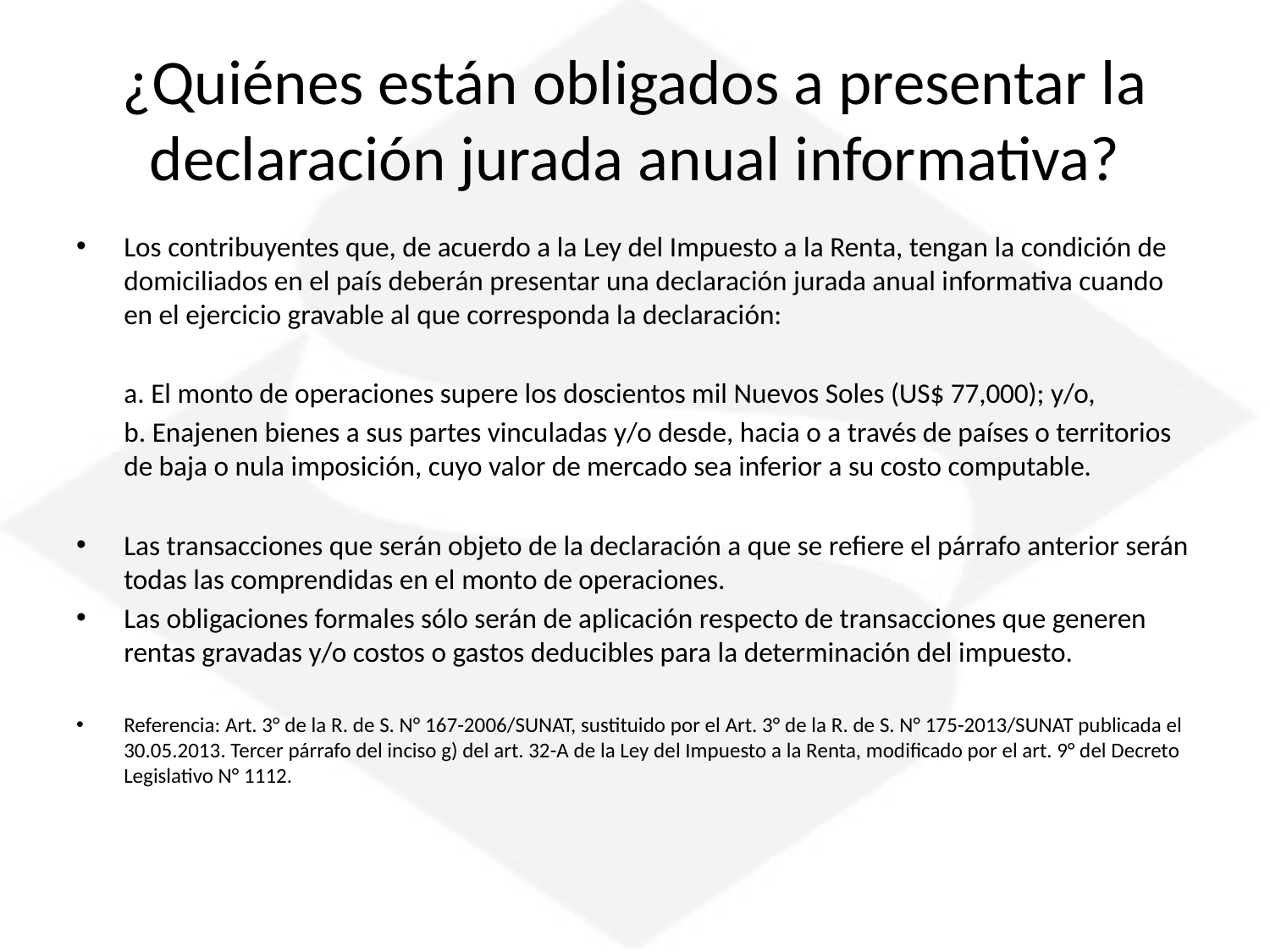

# ¿Quiénes están obligados a presentar la declaración jurada anual informativa?
Los contribuyentes que, de acuerdo a la Ley del Impuesto a la Renta, tengan la condición de domiciliados en el país deberán presentar una declaración jurada anual informativa cuando en el ejercicio gravable al que corresponda la declaración:

	a. El monto de operaciones supere los doscientos mil Nuevos Soles (US$ 77,000); y/o,
	b. Enajenen bienes a sus partes vinculadas y/o desde, hacia o a través de países o territorios de baja o nula imposición, cuyo valor de mercado sea inferior a su costo computable.

Las transacciones que serán objeto de la declaración a que se refiere el párrafo anterior serán todas las comprendidas en el monto de operaciones.
Las obligaciones formales sólo serán de aplicación respecto de transacciones que generen rentas gravadas y/o costos o gastos deducibles para la determinación del impuesto.

Referencia: Art. 3° de la R. de S. N° 167-2006/SUNAT, sustituido por el Art. 3° de la R. de S. N° 175-2013/SUNAT publicada el 30.05.2013. Tercer párrafo del inciso g) del art. 32-A de la Ley del Impuesto a la Renta, modificado por el art. 9° del Decreto Legislativo N° 1112.